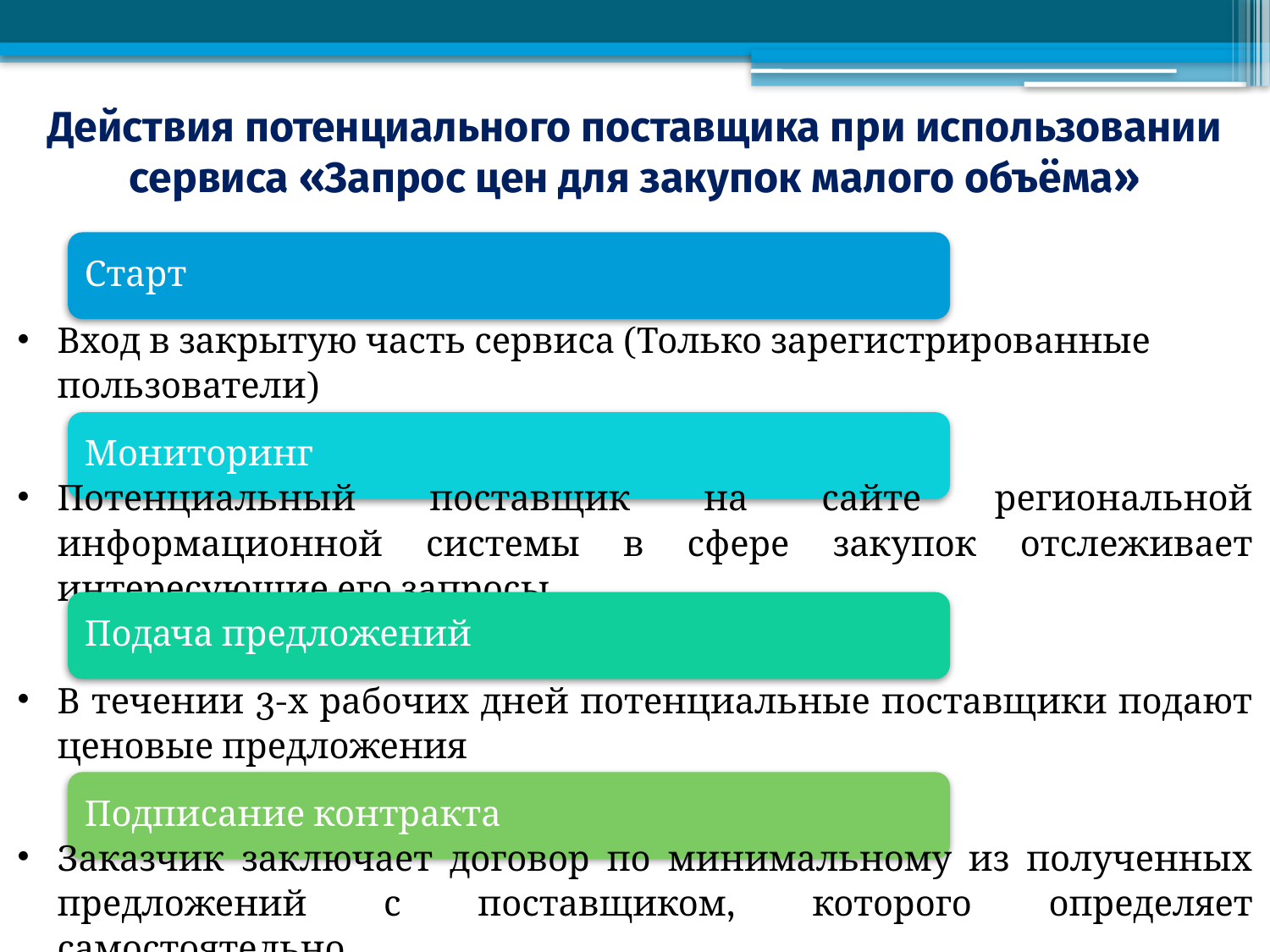

# Действия потенциального поставщика при использовании сервиса «Запрос цен для закупок малого объёма»
В течении 3-х рабочих дней потенциальные поставщики подают ценовые предложения
Подписание контракта
Вход в закрытую часть сервиса (Только зарегистрированные пользователи)
Подача предложений
Мониторинг
Старт